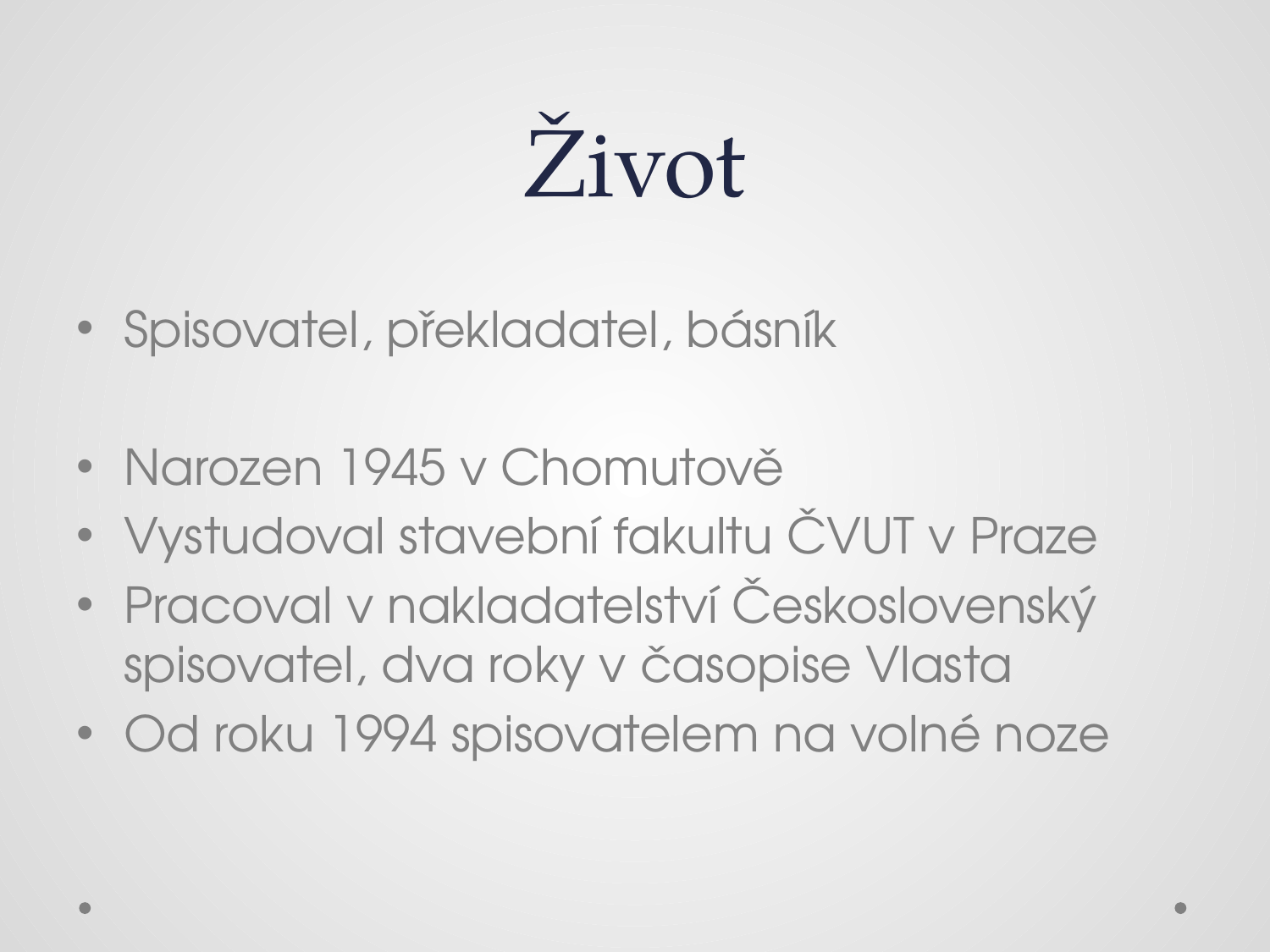

# Život

Spisovatel, překladatel, básník

Narozen 1945 v Chomutově
Vystudoval stavební fakultu ČVUT v Praze
Pracoval v nakladatelství Československý spisovatel, dva roky v časopise Vlasta
Od roku 1994 spisovatelem na volné noze